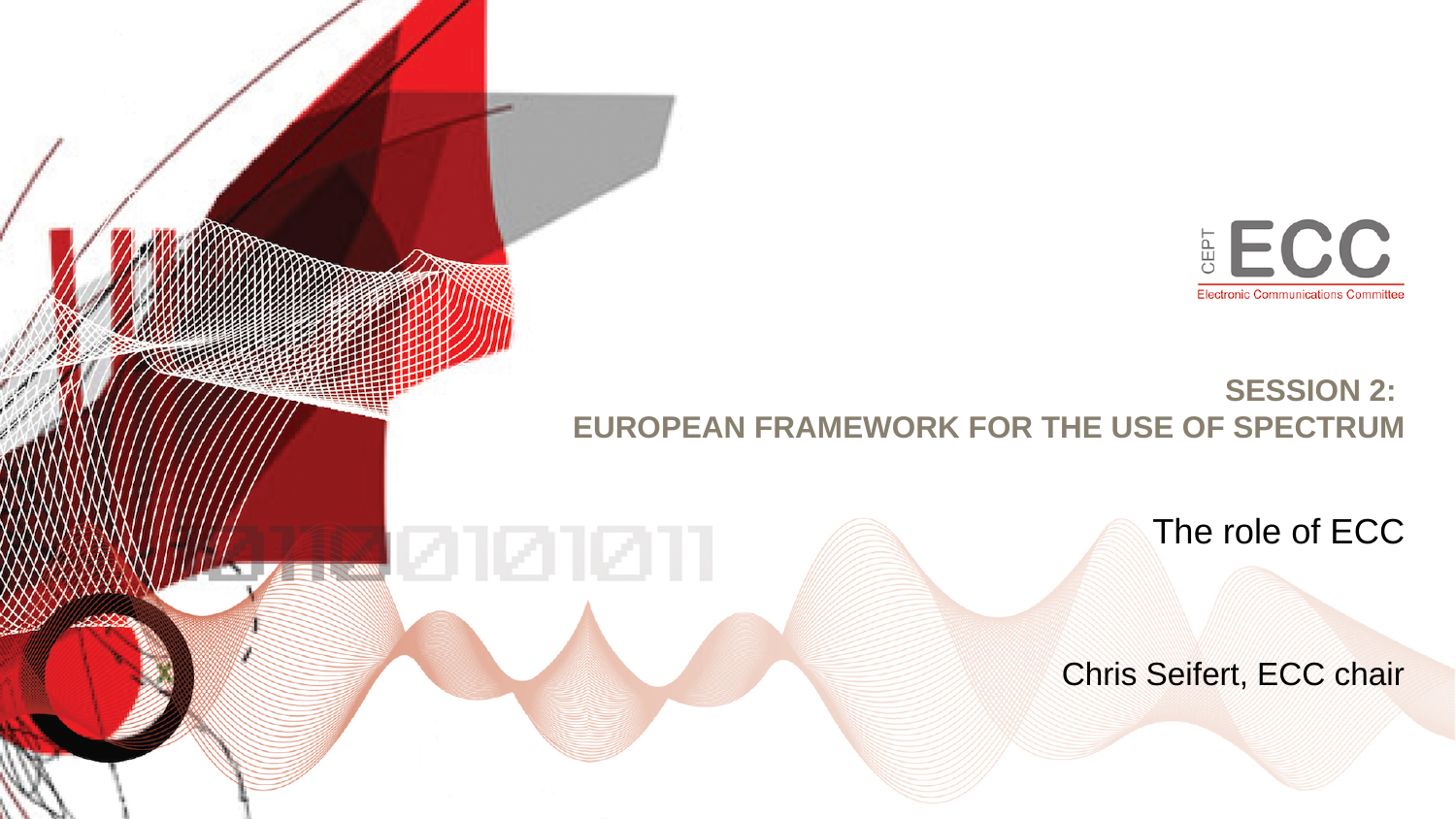

# Session 2: European Framework for the use of spectrum

The role of ECC
Chris Seifert, ECC chair